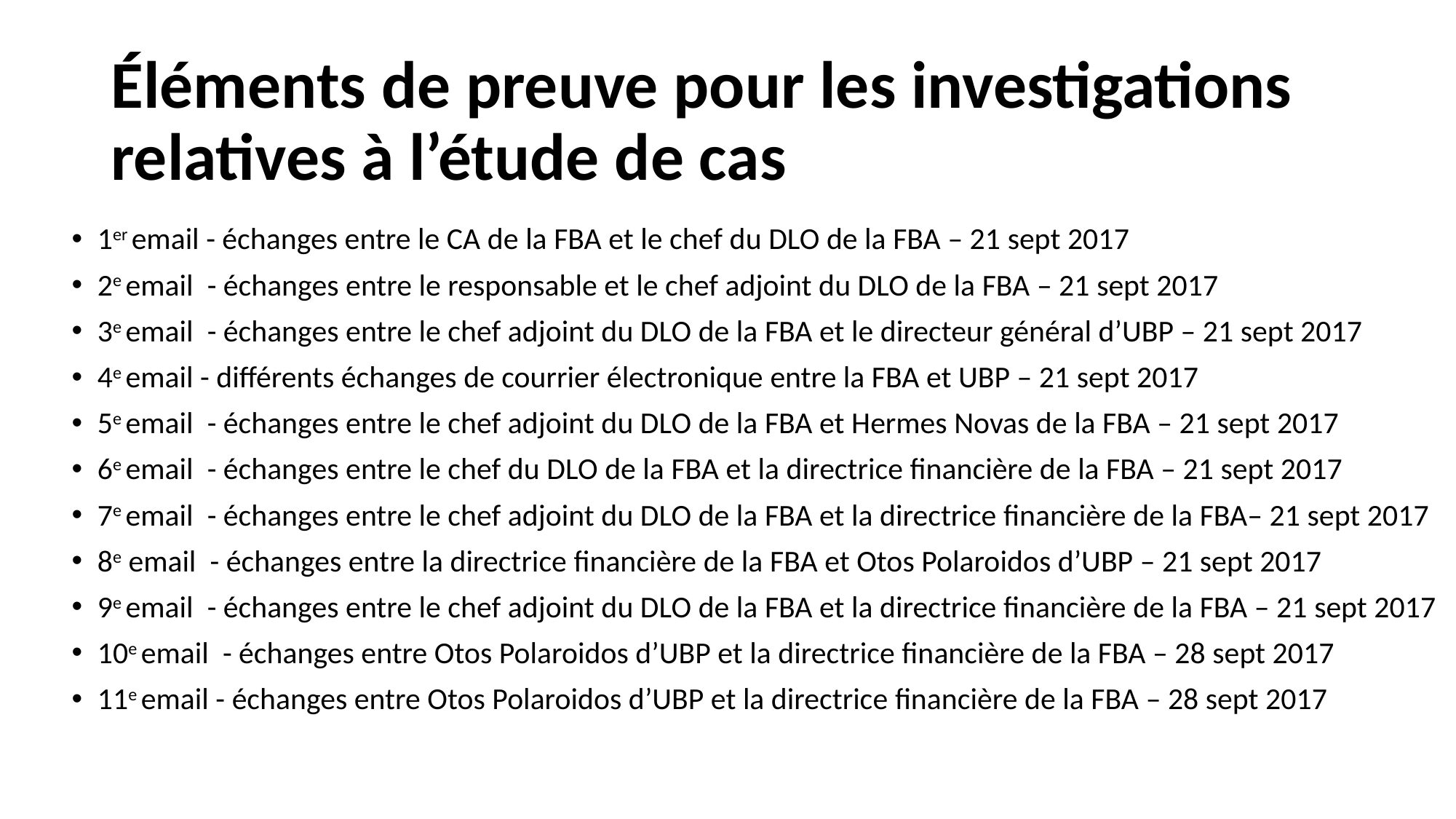

# Éléments de preuve pour les investigations relatives à l’étude de cas
1er email - échanges entre le CA de la FBA et le chef du DLO de la FBA – 21 sept 2017
2e email  - échanges entre le responsable et le chef adjoint du DLO de la FBA – 21 sept 2017
3e email  - échanges entre le chef adjoint du DLO de la FBA et le directeur général d’UBP – 21 sept 2017
4e email - différents échanges de courrier électronique entre la FBA et UBP – 21 sept 2017
5e email  - échanges entre le chef adjoint du DLO de la FBA et Hermes Novas de la FBA – 21 sept 2017
6e email  - échanges entre le chef du DLO de la FBA et la directrice financière de la FBA – 21 sept 2017
7e email  - échanges entre le chef adjoint du DLO de la FBA et la directrice financière de la FBA– 21 sept 2017
8e email  - échanges entre la directrice financière de la FBA et Otos Polaroidos d’UBP – 21 sept 2017
9e email  - échanges entre le chef adjoint du DLO de la FBA et la directrice financière de la FBA – 21 sept 2017
10e email  - échanges entre Otos Polaroidos d’UBP et la directrice financière de la FBA – 28 sept 2017
11e email - échanges entre Otos Polaroidos d’UBP et la directrice financière de la FBA – 28 sept 2017